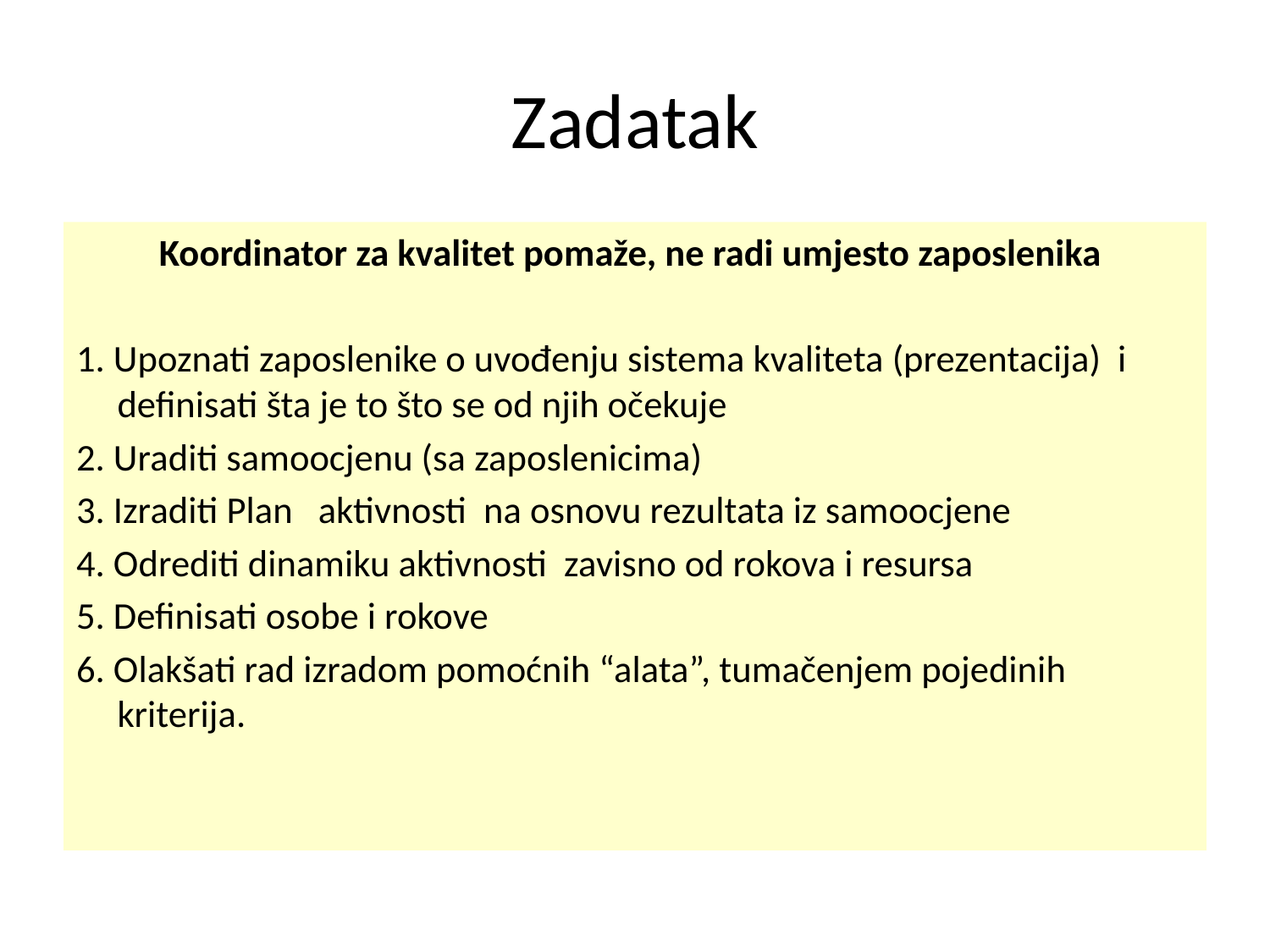

# Zadatak
Koordinator za kvalitet pomaže, ne radi umjesto zaposlenika

1. Upoznati zaposlenike o uvođenju sistema kvaliteta (prezentacija)  i definisati šta je to što se od njih očekuje
2. Uraditi samoocjenu (sa zaposlenicima)
3. Izraditi Plan   aktivnosti  na osnovu rezultata iz samoocjene
4. Odrediti dinamiku aktivnosti  zavisno od rokova i resursa
5. Definisati osobe i rokove
6. Olakšati rad izradom pomoćnih “alata”, tumačenjem pojedinih kriterija.